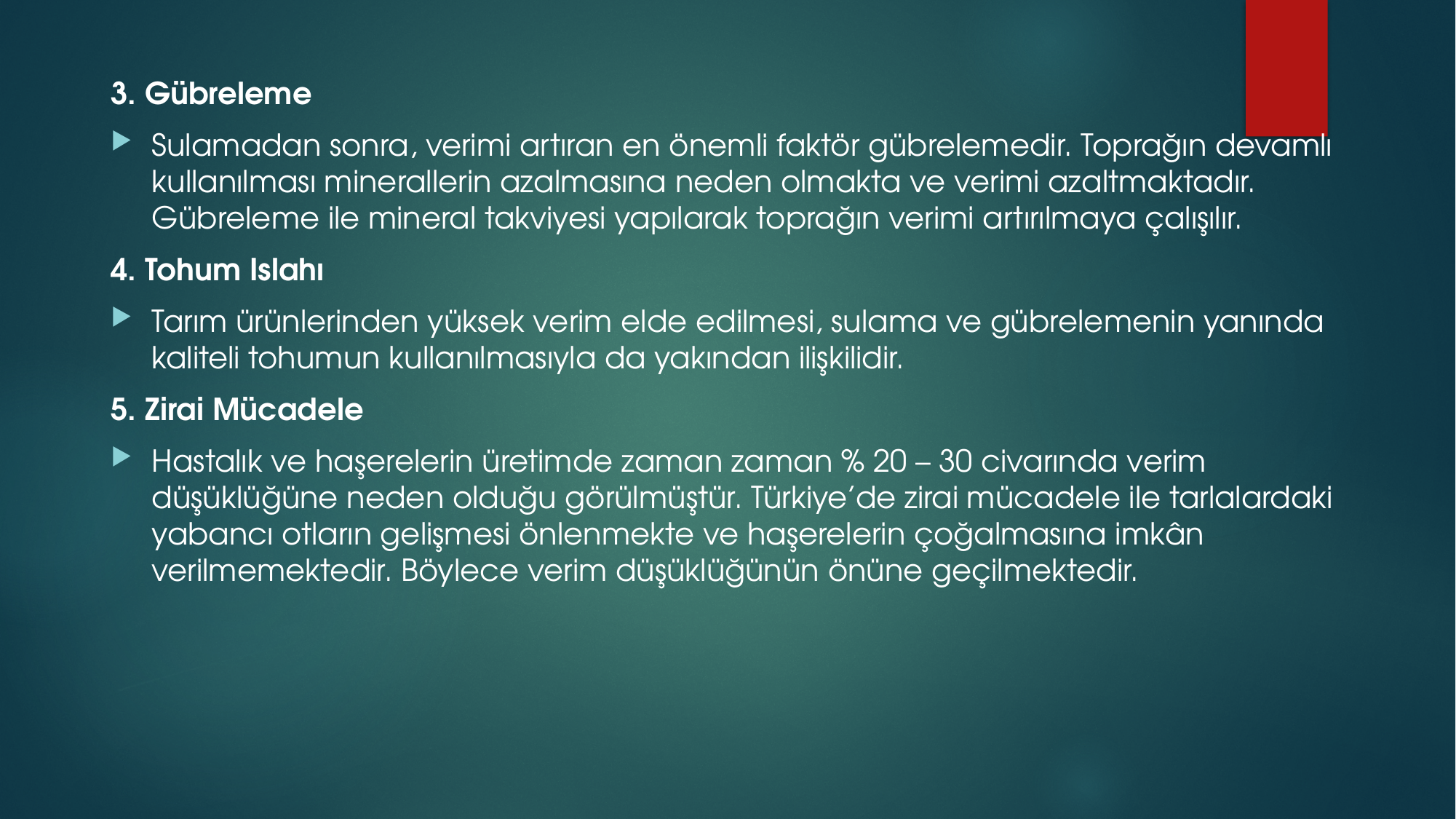

3. Gübreleme
Sulamadan sonra, verimi artıran en önemli faktör gübrelemedir. Toprağın devamlı kullanılması minerallerin azalmasına neden olmakta ve verimi azaltmaktadır. Gübreleme ile mineral takviyesi yapılarak toprağın verimi artırılmaya çalışılır.
4. Tohum Islahı
Tarım ürünlerinden yüksek verim elde edilmesi, sulama ve gübrelemenin yanında kaliteli tohumun kullanılmasıyla da yakından ilişkilidir.
5. Zirai Mücadele
Hastalık ve haşerelerin üretimde zaman zaman % 20 – 30 civarında verim düşüklüğüne neden olduğu görülmüştür. Türkiye’de zirai mücadele ile tarlalardaki yabancı otların gelişmesi önlenmekte ve haşerelerin çoğalmasına imkân verilmemektedir. Böylece verim düşüklüğünün önüne geçilmektedir.